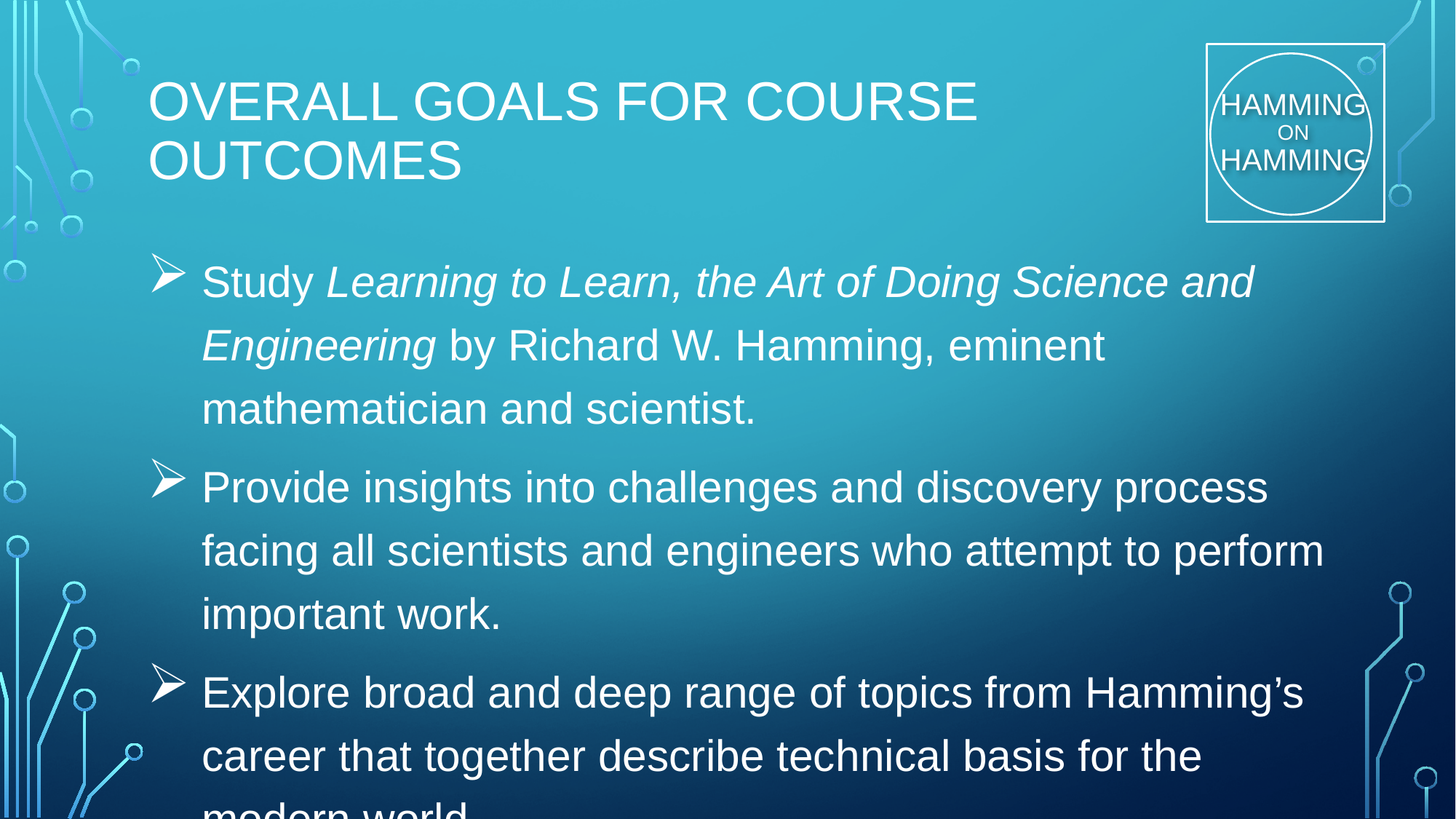

# OVERALL Goals for COURSE OUTCOMES
Study Learning to Learn, the Art of Doing Science and Engineering by Richard W. Hamming, eminent mathematician and scientist.
Provide insights into challenges and discovery process facing all scientists and engineers who attempt to perform important work.
Explore broad and deep range of topics from Hamming’s career that together describe technical basis for the modern world.
Perform self-examination and introspection on strategic pursuit and personal achievement of worthy research objectives.